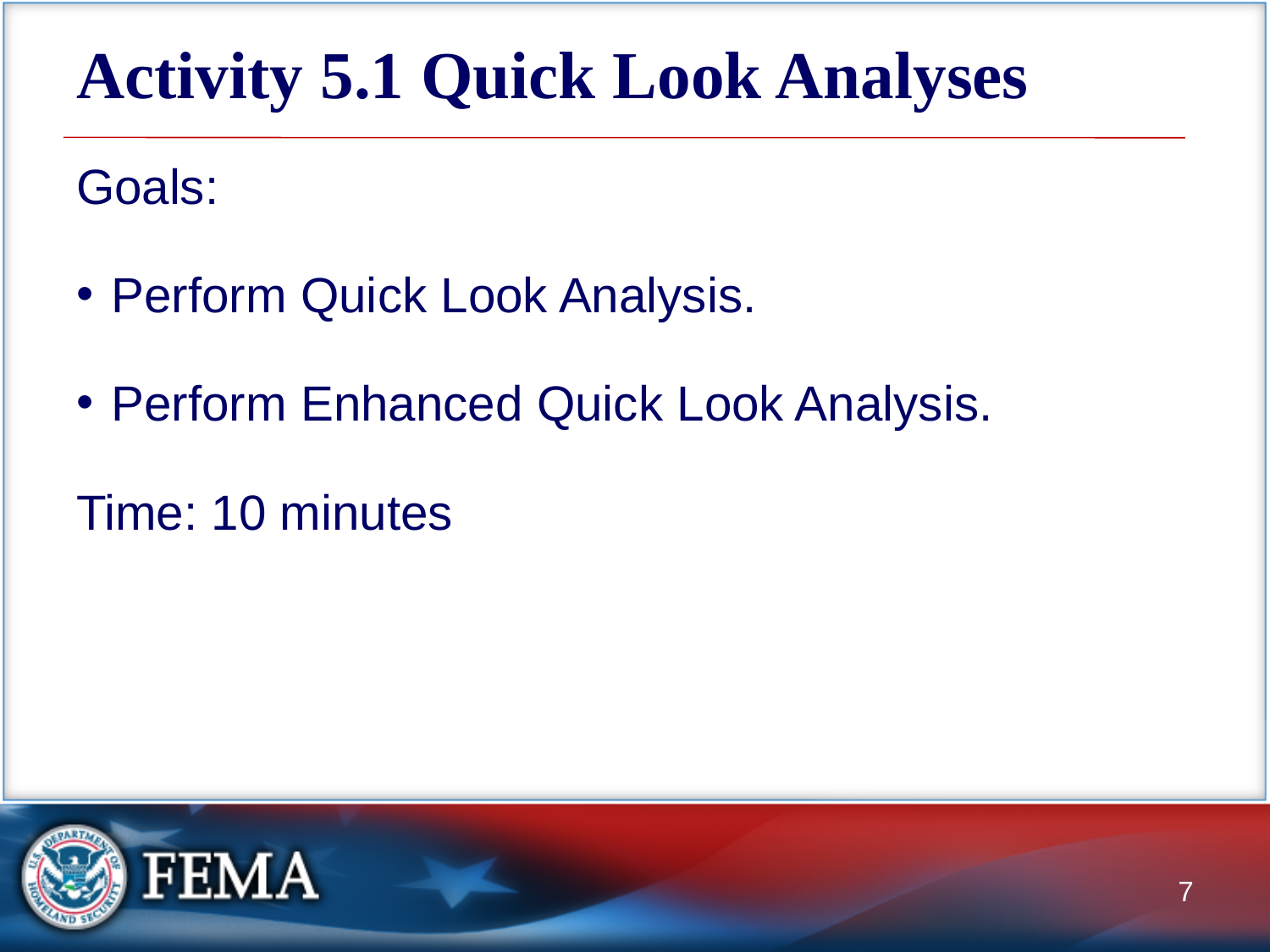

# Activity 5.1 Quick Look Analyses
Goals:
Perform Quick Look Analysis.
Perform Enhanced Quick Look Analysis.
Time: 10 minutes
7